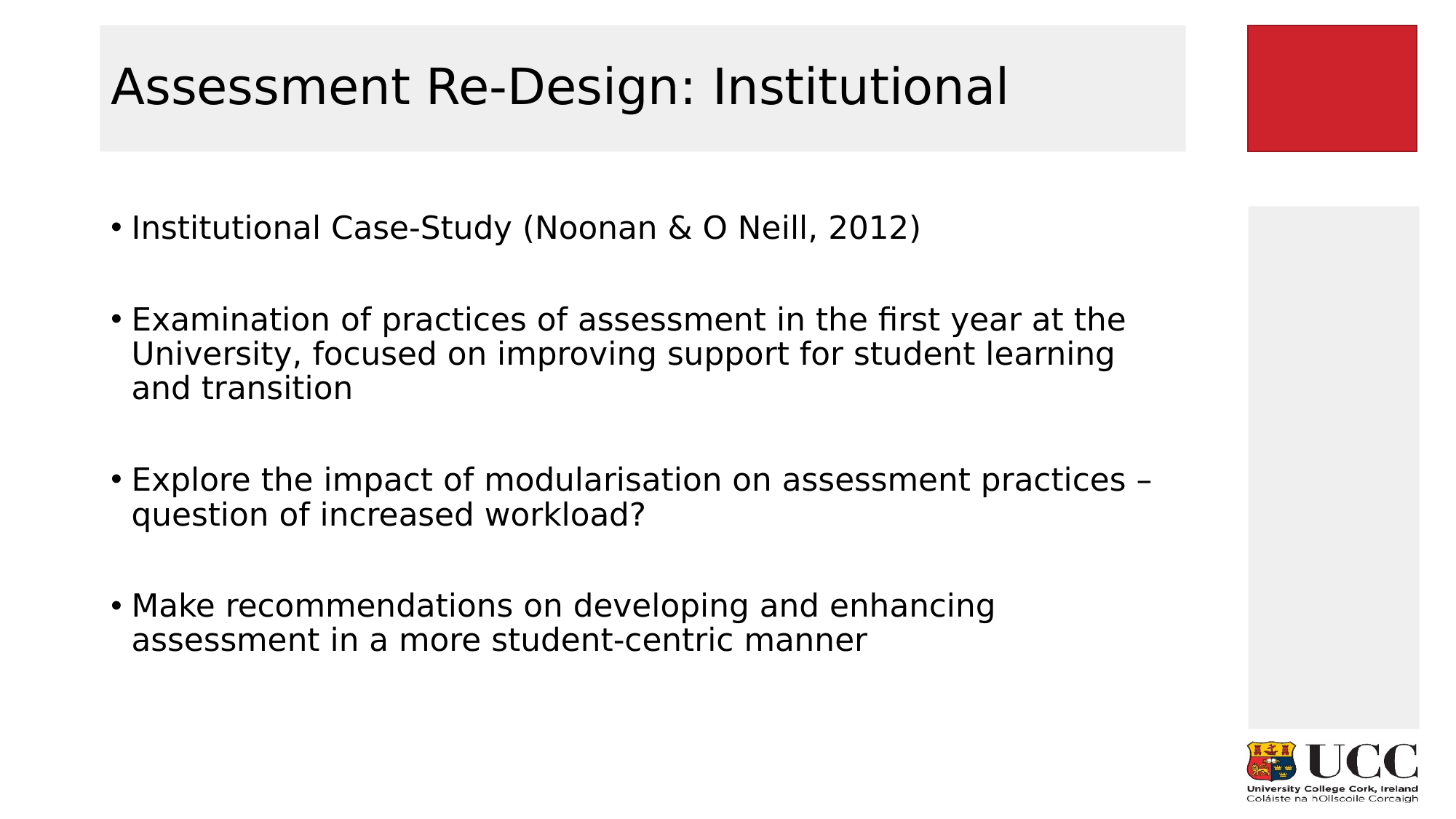

# Assessment Re-Design: Institutional
Institutional Case-Study (Noonan & O Neill, 2012)

Examination of practices of assessment in the first year at the University, focused on improving support for student learning and transition

Explore the impact of modularisation on assessment practices – question of increased workload?

Make recommendations on developing and enhancing assessment in a more student-centric manner